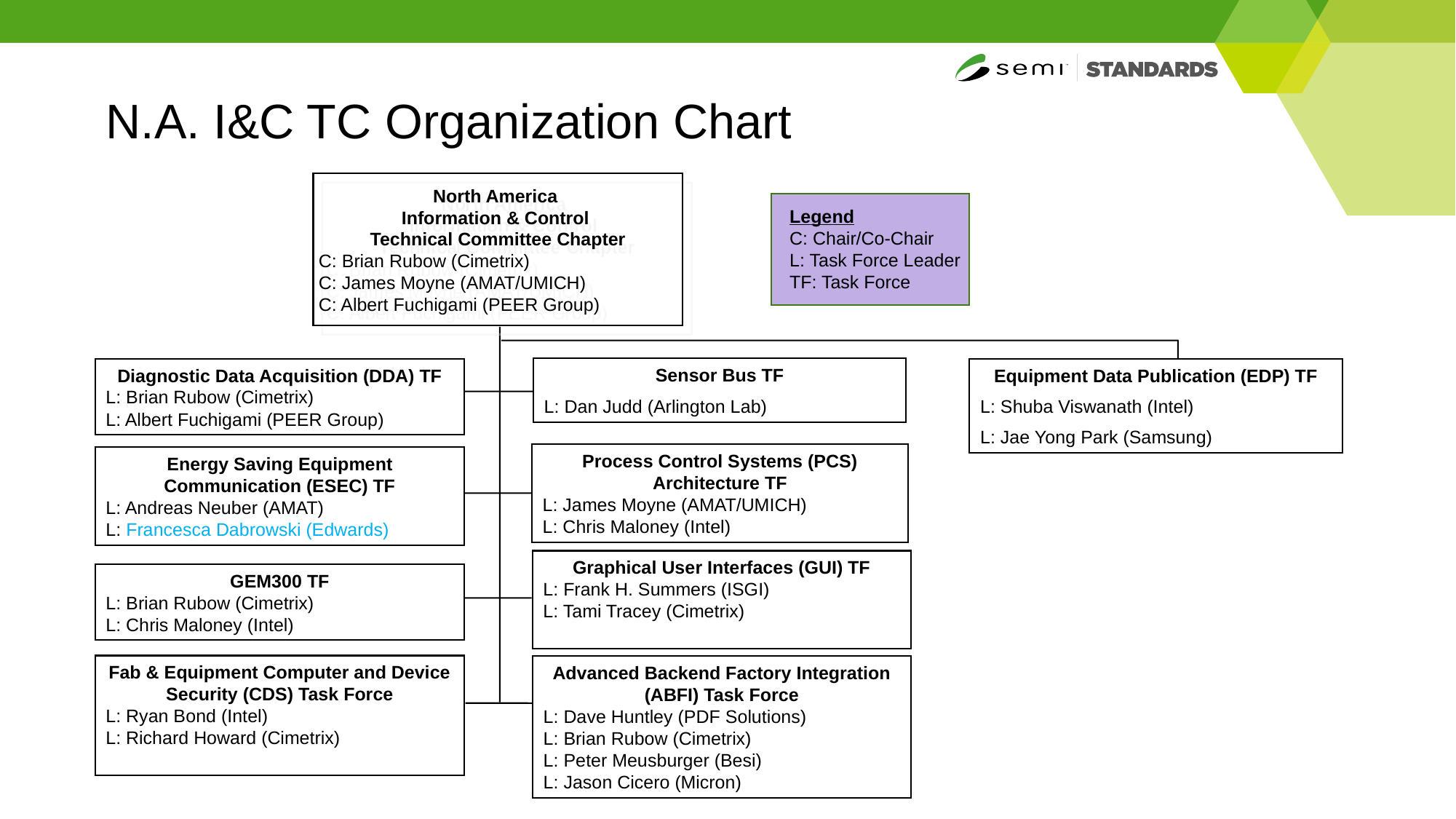

# N.A. I&C TC Organization Chart
North America
Information & Control
Technical Committee Chapter
C: Brian Rubow (Cimetrix)
C: James Moyne (AMAT/UMICH)
C: Albert Fuchigami (PEER Group)

Legend
C: Chair/Co-Chair
L: Task Force Leader
TF: Task Force

Sensor Bus TF
L: Dan Judd (Arlington Lab)
Diagnostic Data Acquisition (DDA) TF
L: Brian Rubow (Cimetrix)
L: Albert Fuchigami (PEER Group)
Equipment Data Publication (EDP) TF
L: Shuba Viswanath (Intel)
L: Jae Yong Park (Samsung)

Process Control Systems (PCS) Architecture TF
L: James Moyne (AMAT/UMICH)
L: Chris Maloney (Intel)
Energy Saving Equipment Communication (ESEC) TF
L: Andreas Neuber (AMAT)
L: Francesca Dabrowski (Edwards)

Graphical User Interfaces (GUI) TF
L: Frank H. Summers (ISGI)
L: Tami Tracey (Cimetrix)

GEM300 TF
L: Brian Rubow (Cimetrix)
L: Chris Maloney (Intel)

Fab & Equipment Computer and Device Security (CDS) Task Force
L: Ryan Bond (Intel)
L: Richard Howard (Cimetrix)

Advanced Backend Factory Integration (ABFI) Task Force
L: Dave Huntley (PDF Solutions)
L: Brian Rubow (Cimetrix)
L: Peter Meusburger (Besi)
L: Jason Cicero (Micron)